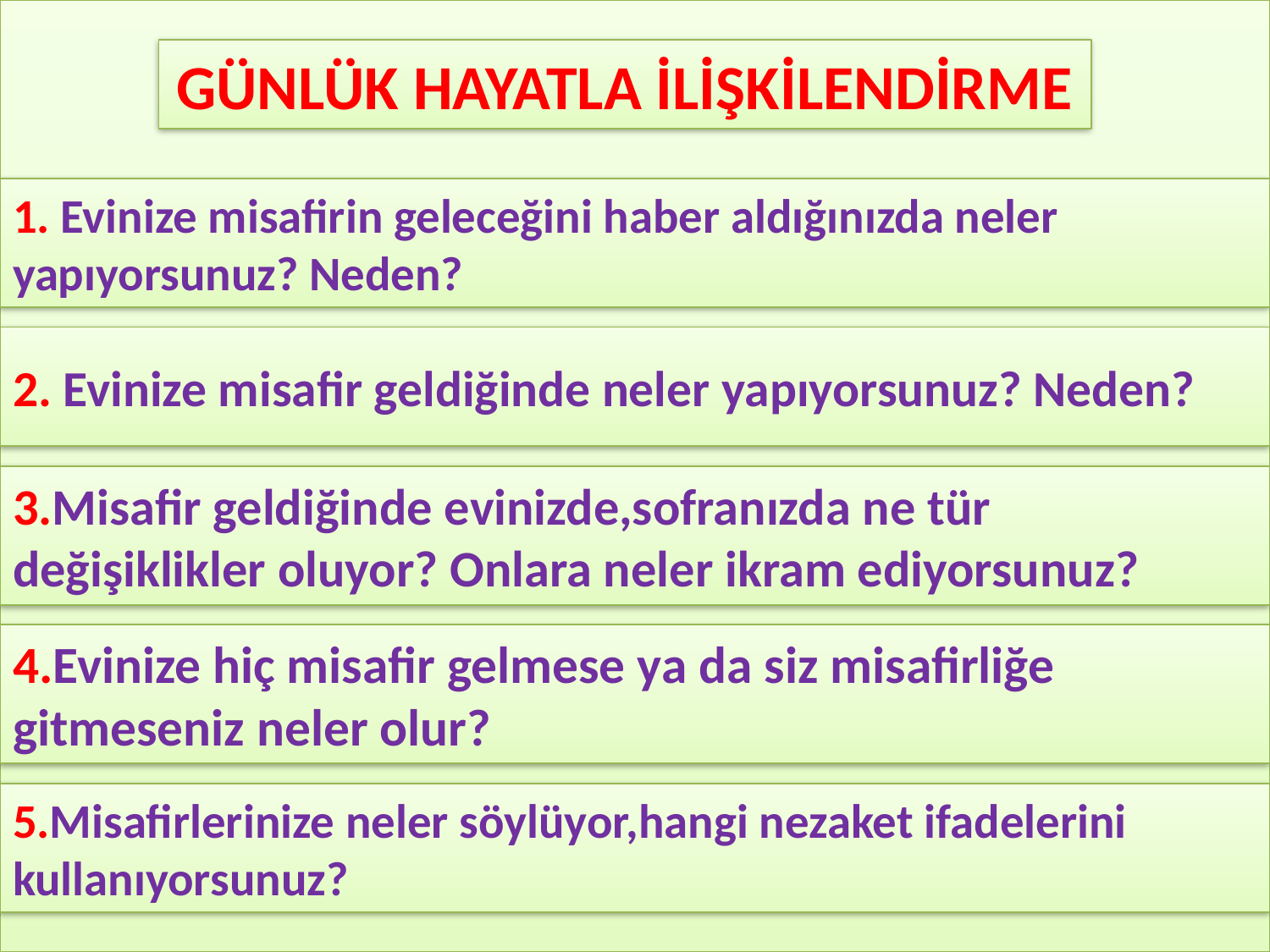

GÜNLÜK HAYATLA İLİŞKİLENDİRME
1. Evinize misafirin geleceğini haber aldığınızda neler yapıyorsunuz? Neden?
2. Evinize misafir geldiğinde neler yapıyorsunuz? Neden?
3.Misafir geldiğinde evinizde,sofranızda ne tür değişiklikler oluyor? Onlara neler ikram ediyorsunuz?
4.Evinize hiç misafir gelmese ya da siz misafirliğe gitmeseniz neler olur?
5.Misafirlerinize neler söylüyor,hangi nezaket ifadelerini kullanıyorsunuz?